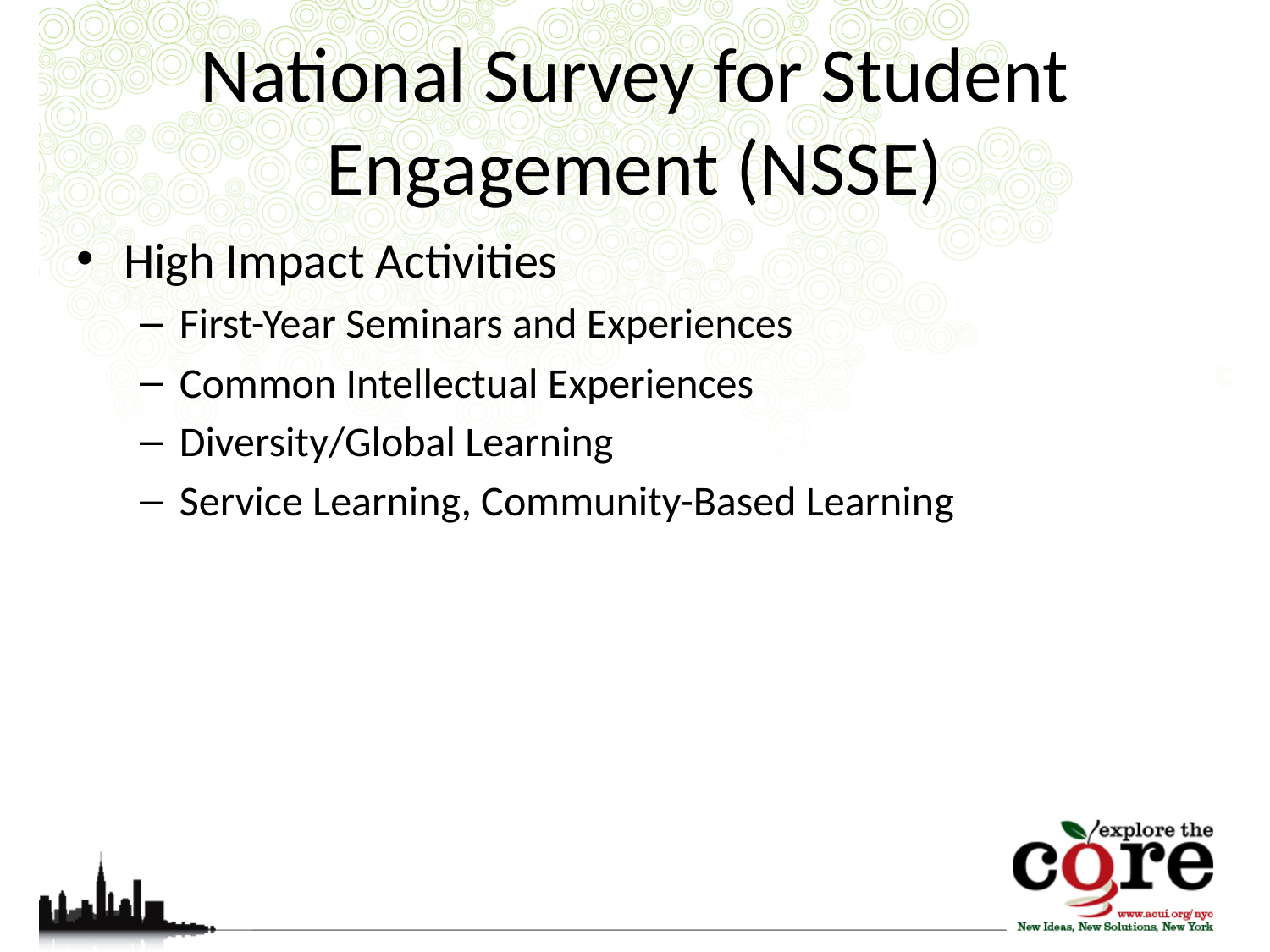

# National Survey for Student Engagement (NSSE)
High Impact Activities
First-Year Seminars and Experiences
Common Intellectual Experiences
Diversity/Global Learning
Service Learning, Community-Based Learning